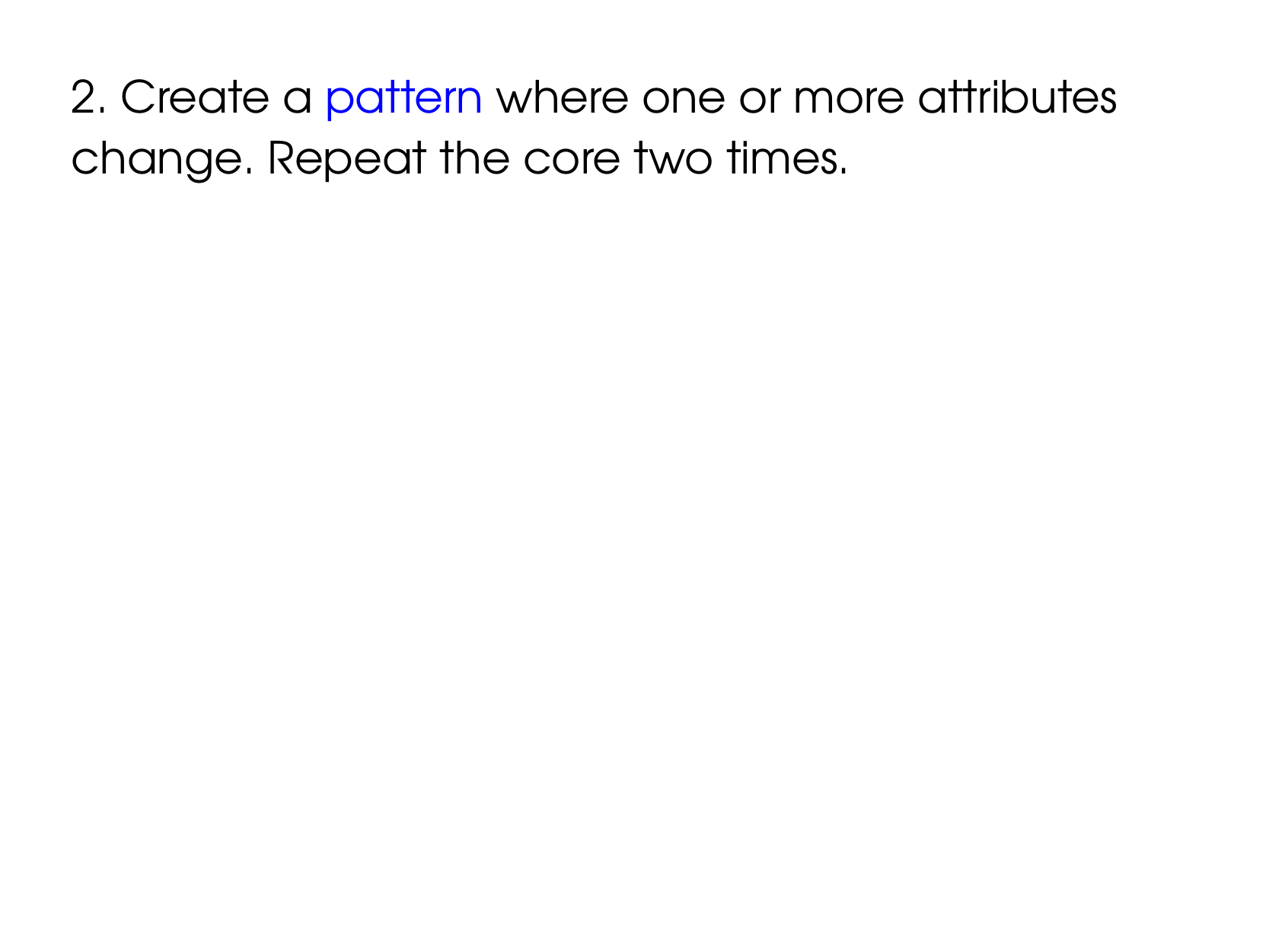

2. Create a pattern where one or more attributes change. Repeat the core two times.